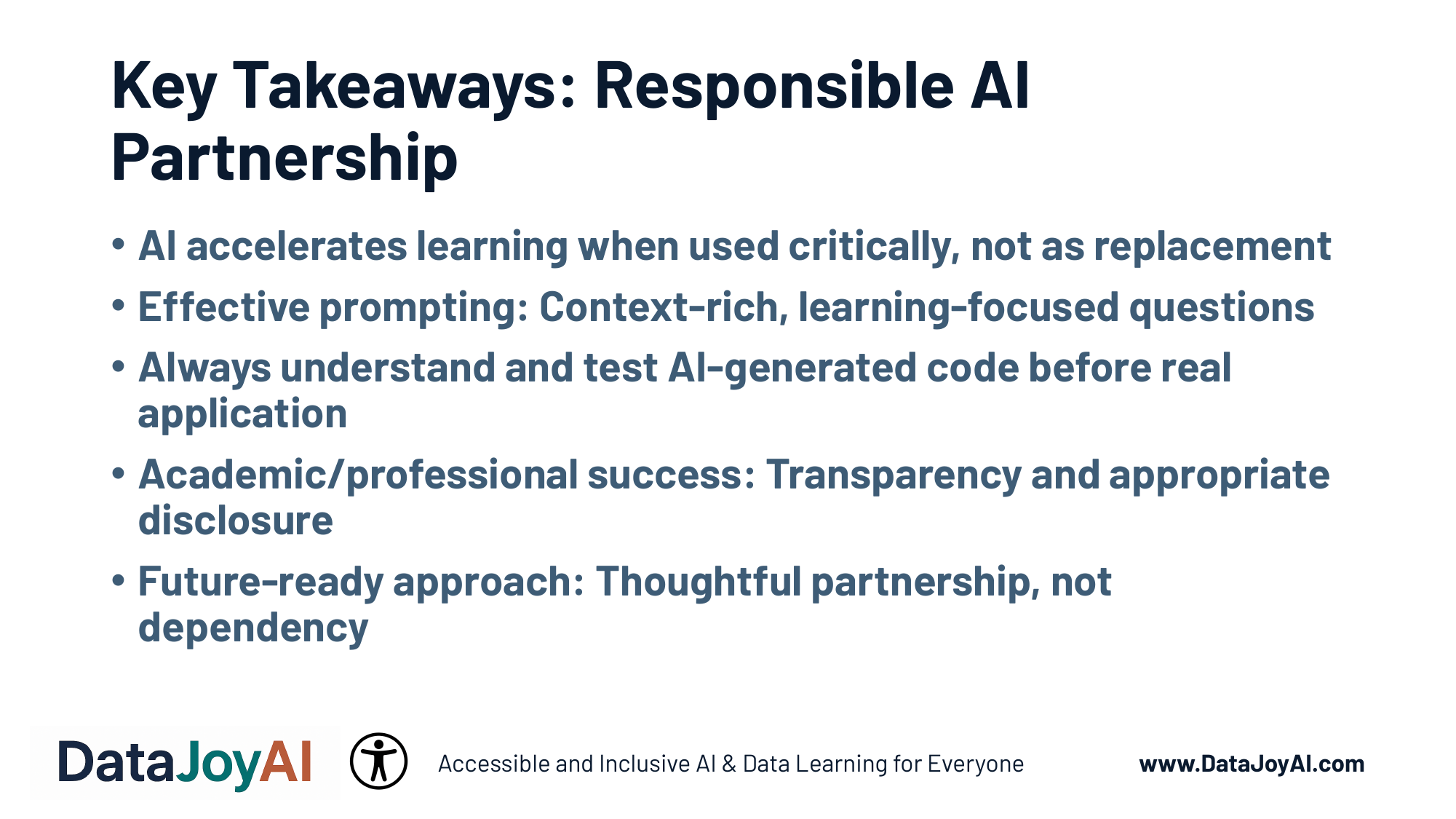

# Key Takeaways: Responsible AI Partnership
AI accelerates learning when used critically, not as replacement
Effective prompting: Context-rich, learning-focused questions
Always understand and test AI-generated code before real application
Academic/professional success: Transparency and appropriate disclosure
Future-ready approach: Thoughtful partnership, not dependency